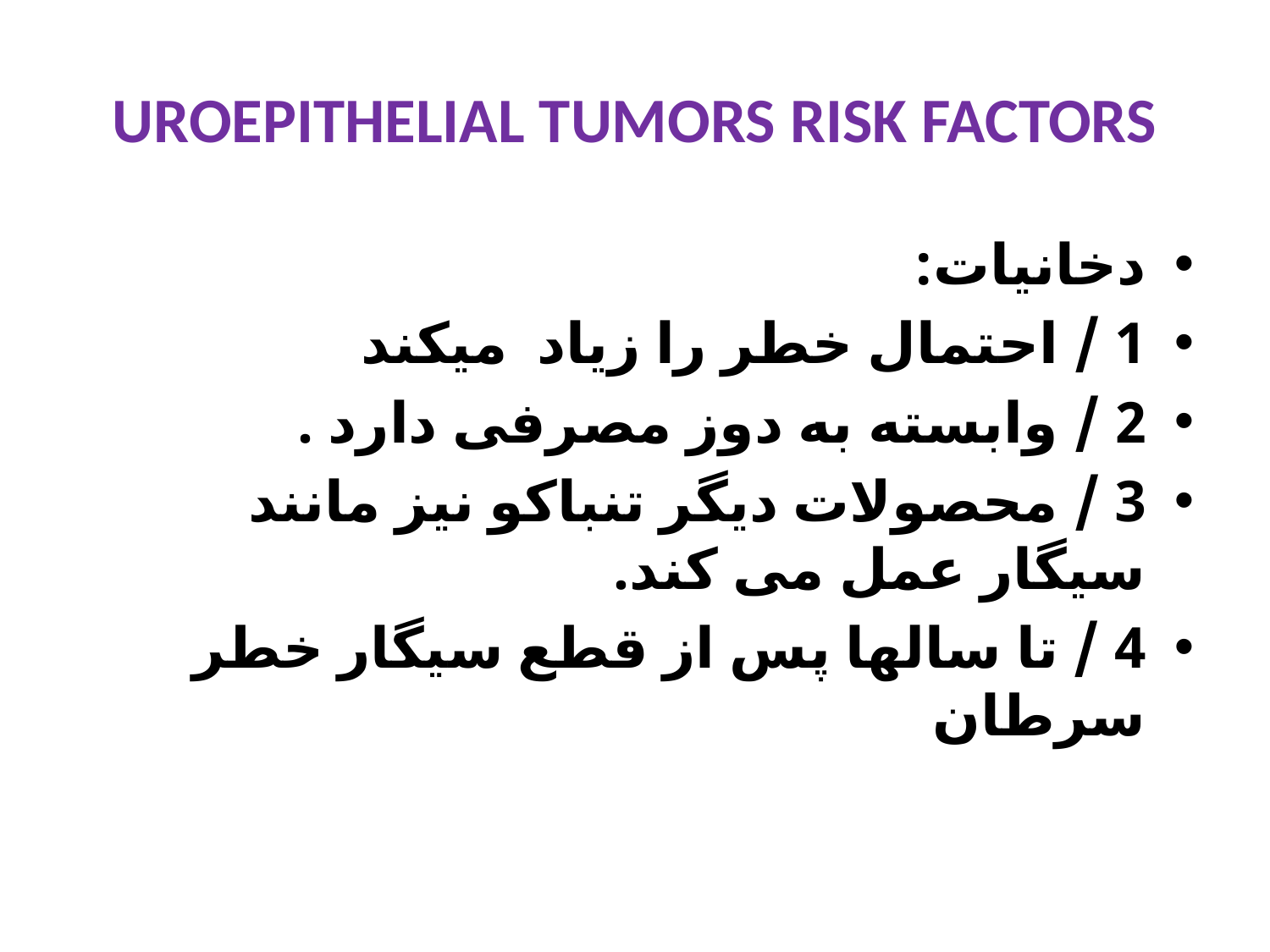

# UROEPITHELIAL TUMORS RISK FACTORS
دخانیات:
1 / احتمال خطر را زیاد  میکند
2 / وابسته به دوز مصرفی دارد .
3 / محصولات دیگر تنباکو نیز مانند سیگار عمل می کند.
4 / تا سالها پس از قطع سیگار خطر سرطان